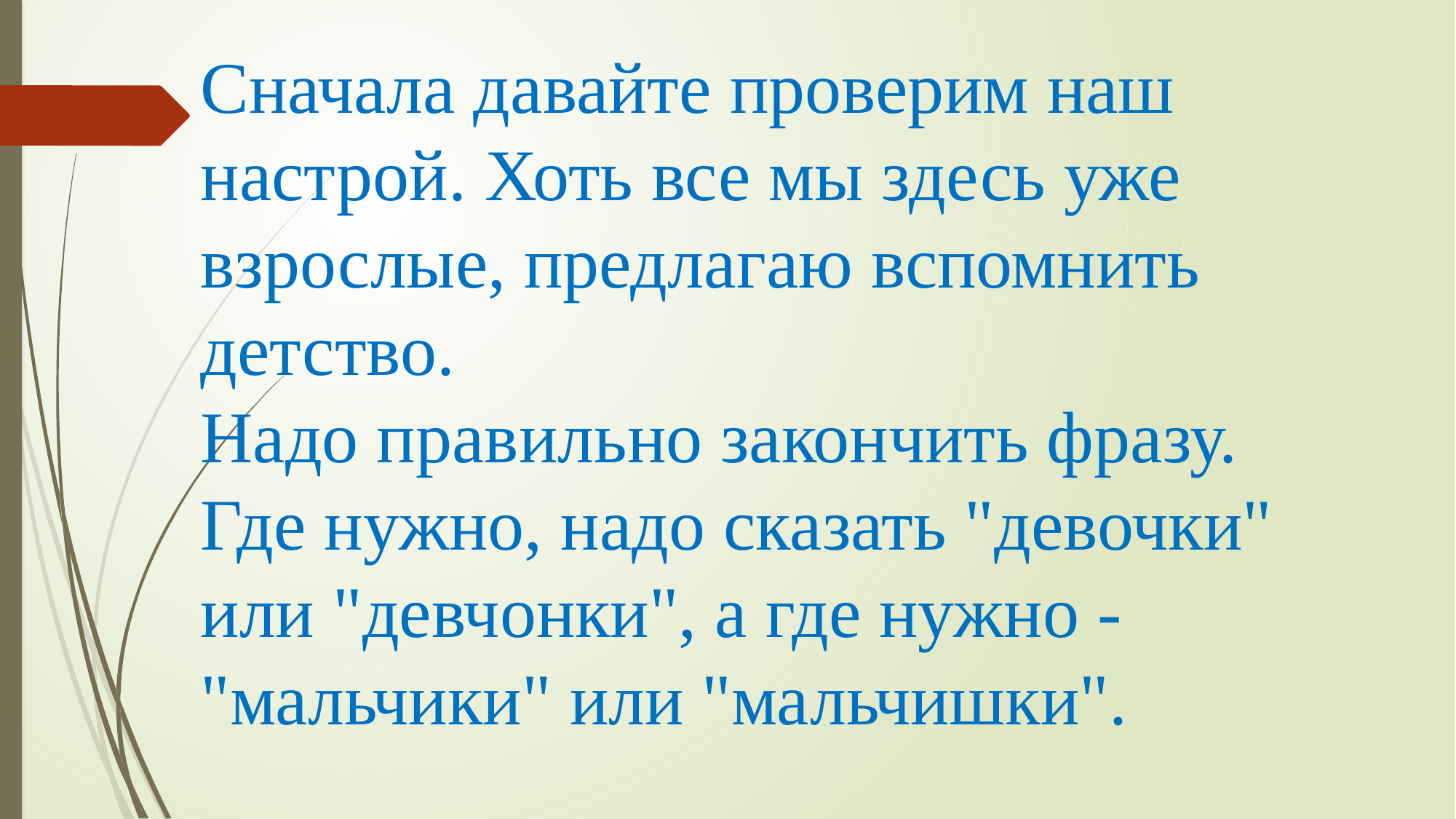

# Сначала давайте проверим наш настрой. Хоть все мы здесь уже взрослые, предлагаю вспомнить детство. Надо правильно закончить фразу. Где нужно, надо сказать "девочки" или "девчонки", а где нужно - "мальчики" или "мальчишки".